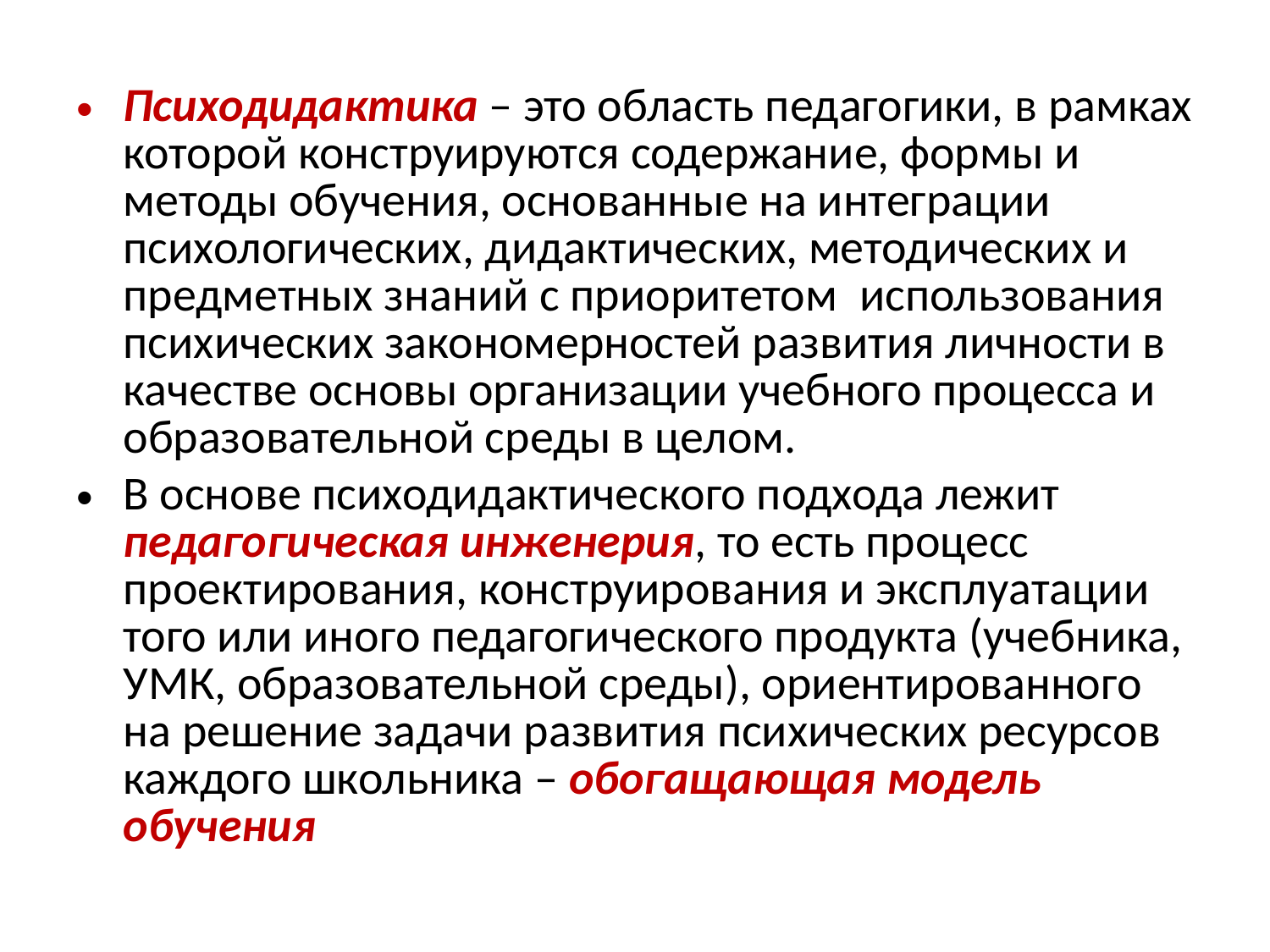

Психодидактика – это область педагогики, в рамках которой конструируются содержание, формы и методы обучения, основанные на интеграции психологических, дидактических, методических и предметных знаний с приоритетом  использования психических закономерностей развития личности в качестве основы организации учебного процесса и образовательной среды в целом.
В основе психодидактического подхода лежит педагогическая инженерия, то есть процесс проектирования, конструирования и эксплуатации того или иного педагогического продукта (учебника, УМК, образовательной среды), ориентированного на решение задачи развития психических ресурсов каждого школьника – обогащающая модель обучения